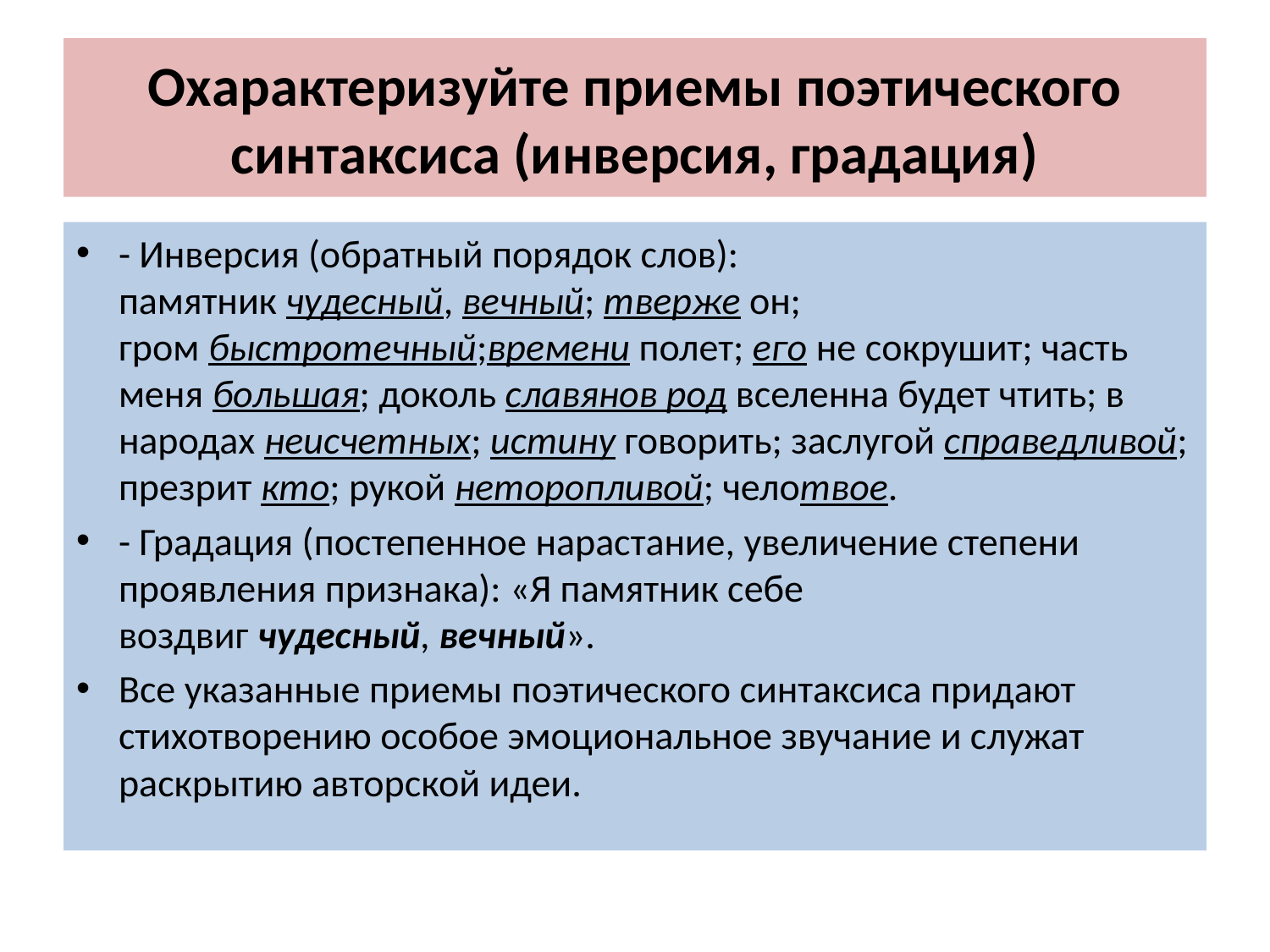

# Охарактеризуйте приемы поэтического синтаксиса (инверсия, градация)
- Инверсия (обратный порядок слов): памятник чудесный, вечный; тверже он; гром быстротечный;времени полет; его не сокрушит; часть меня большая; доколь славянов род вселенна будет чтить; в народах неисчетных; истину говорить; заслугой справедливой; презрит кто; рукой неторопливой; челотвое.
- Градация (постепенное нарастание, увеличение степени проявления признака): «Я памятник себе воздвиг чудесный, вечный».
Все указанные приемы поэтического синтаксиса придают стихотворению особое эмоциональное звучание и служат раскрытию авторской идеи.